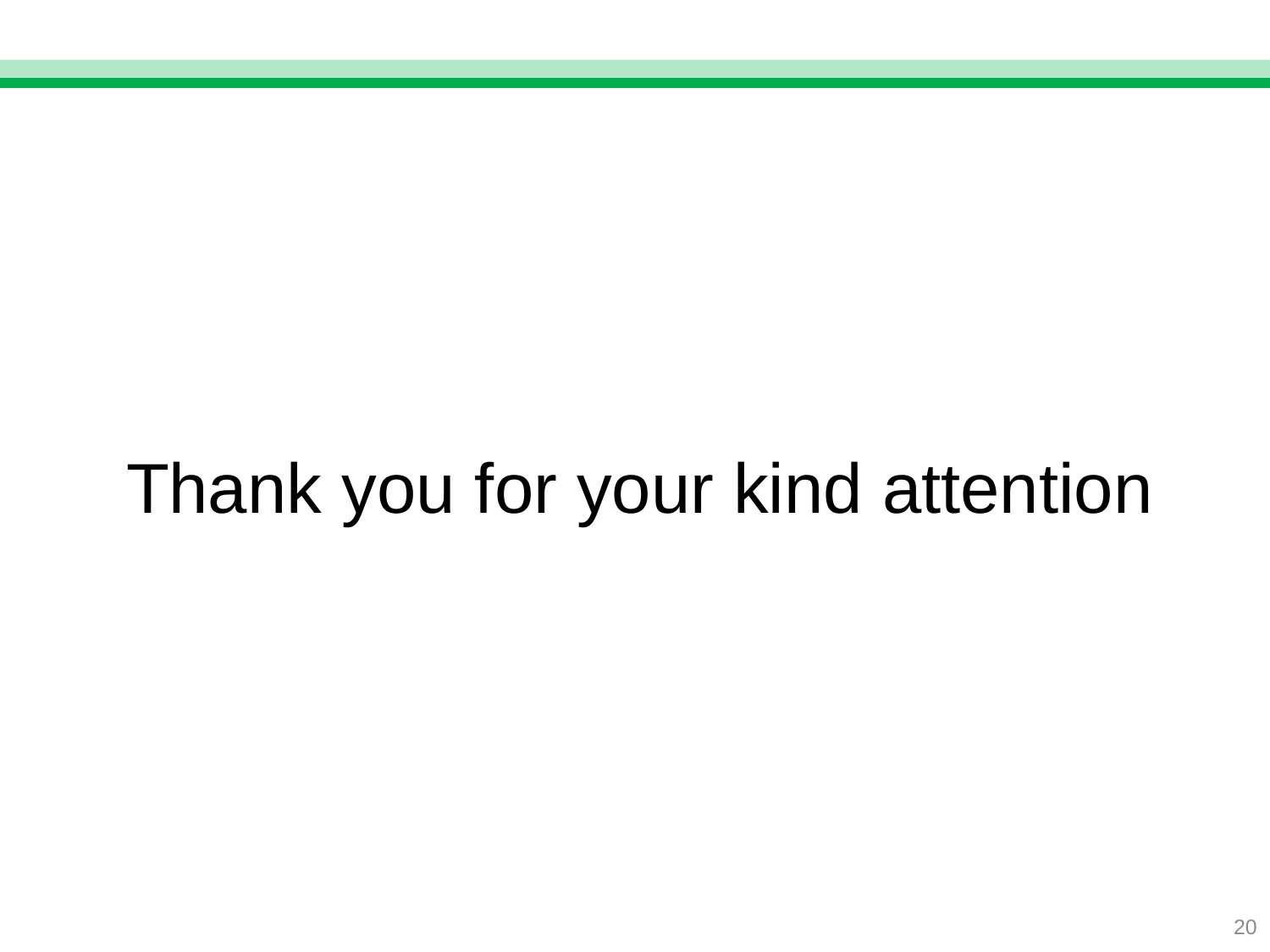

Thank you for your kind attention
20